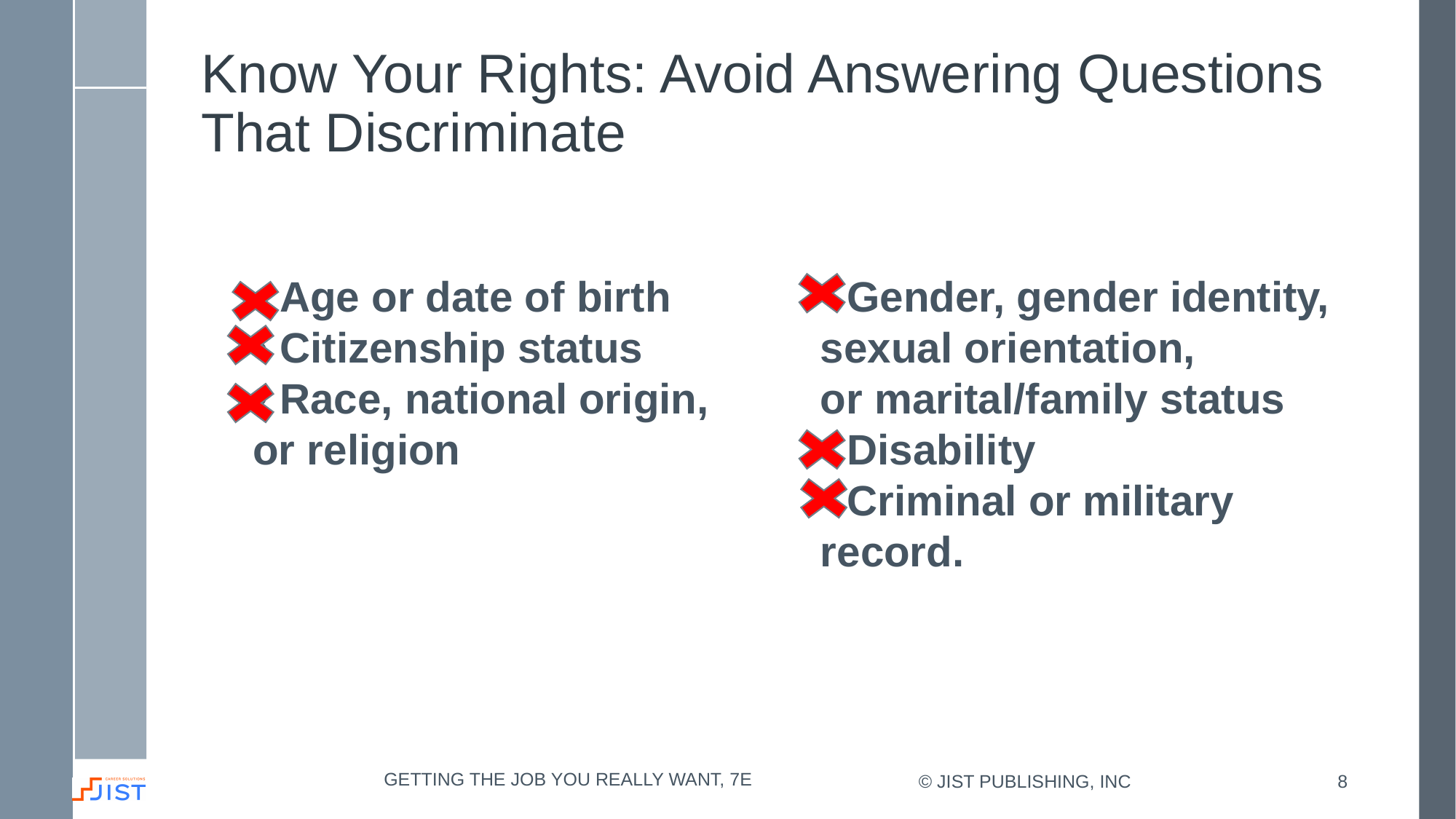

# Know Your Rights: Avoid Answering Questions That Discriminate
• Age or date of birth
• Citizenship status
• Race, national origin, or religion
• Gender, gender identity, sexual orientation,
or marital/family status
• Disability
• Criminal or military record.

Getting the job you really want, 7e
© JIST Publishing, Inc
8